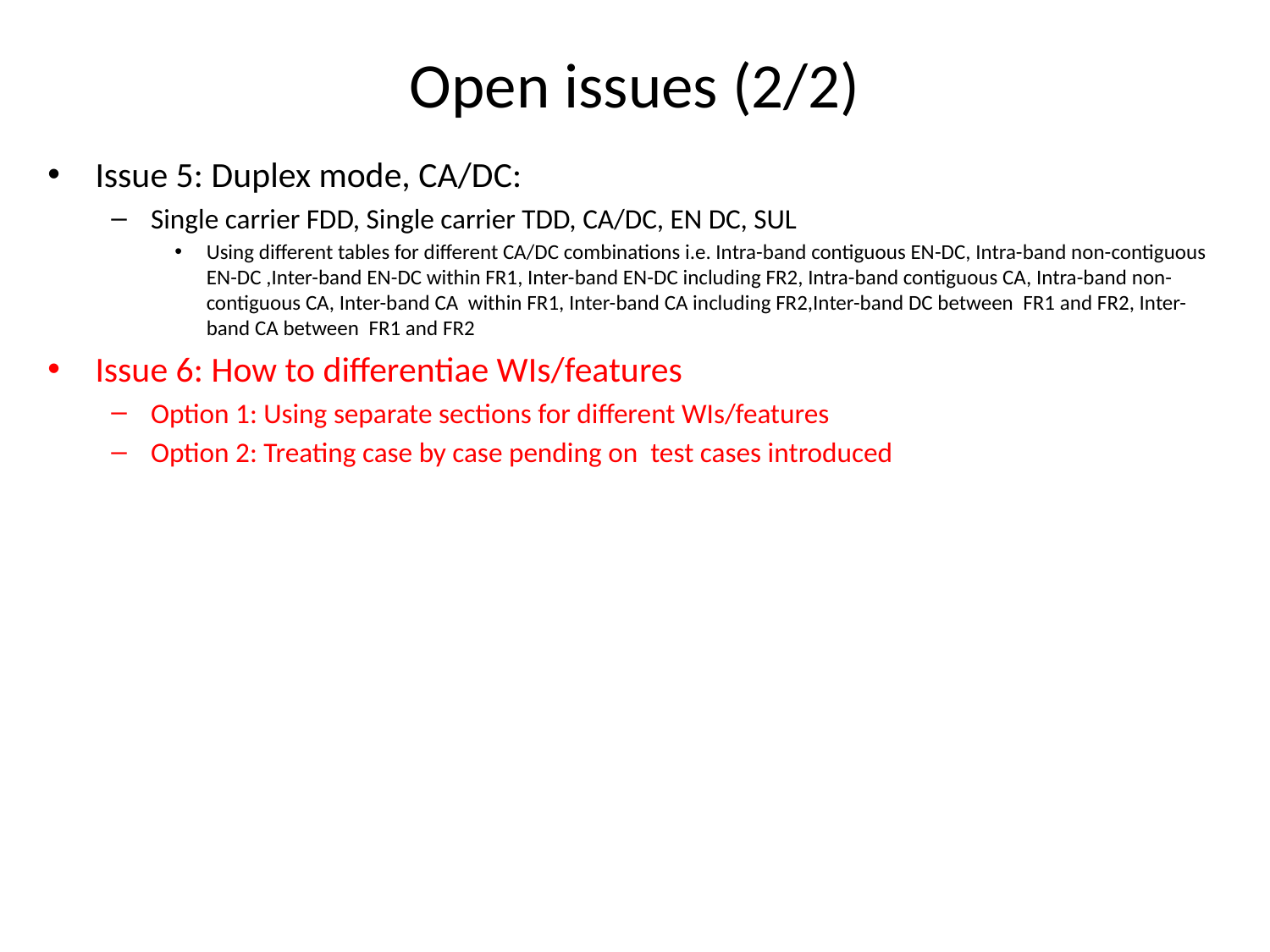

# Open issues (2/2)
Issue 5: Duplex mode, CA/DC:
Single carrier FDD, Single carrier TDD, CA/DC, EN DC, SUL
Using different tables for different CA/DC combinations i.e. Intra-band contiguous EN-DC, Intra-band non-contiguous EN-DC ,Inter-band EN-DC within FR1, Inter-band EN-DC including FR2, Intra-band contiguous CA, Intra-band non-contiguous CA, Inter-band CA  within FR1, Inter-band CA including FR2,Inter-band DC between  FR1 and FR2, Inter-band CA between  FR1 and FR2
Issue 6: How to differentiae WIs/features
Option 1: Using separate sections for different WIs/features
Option 2: Treating case by case pending on  test cases introduced